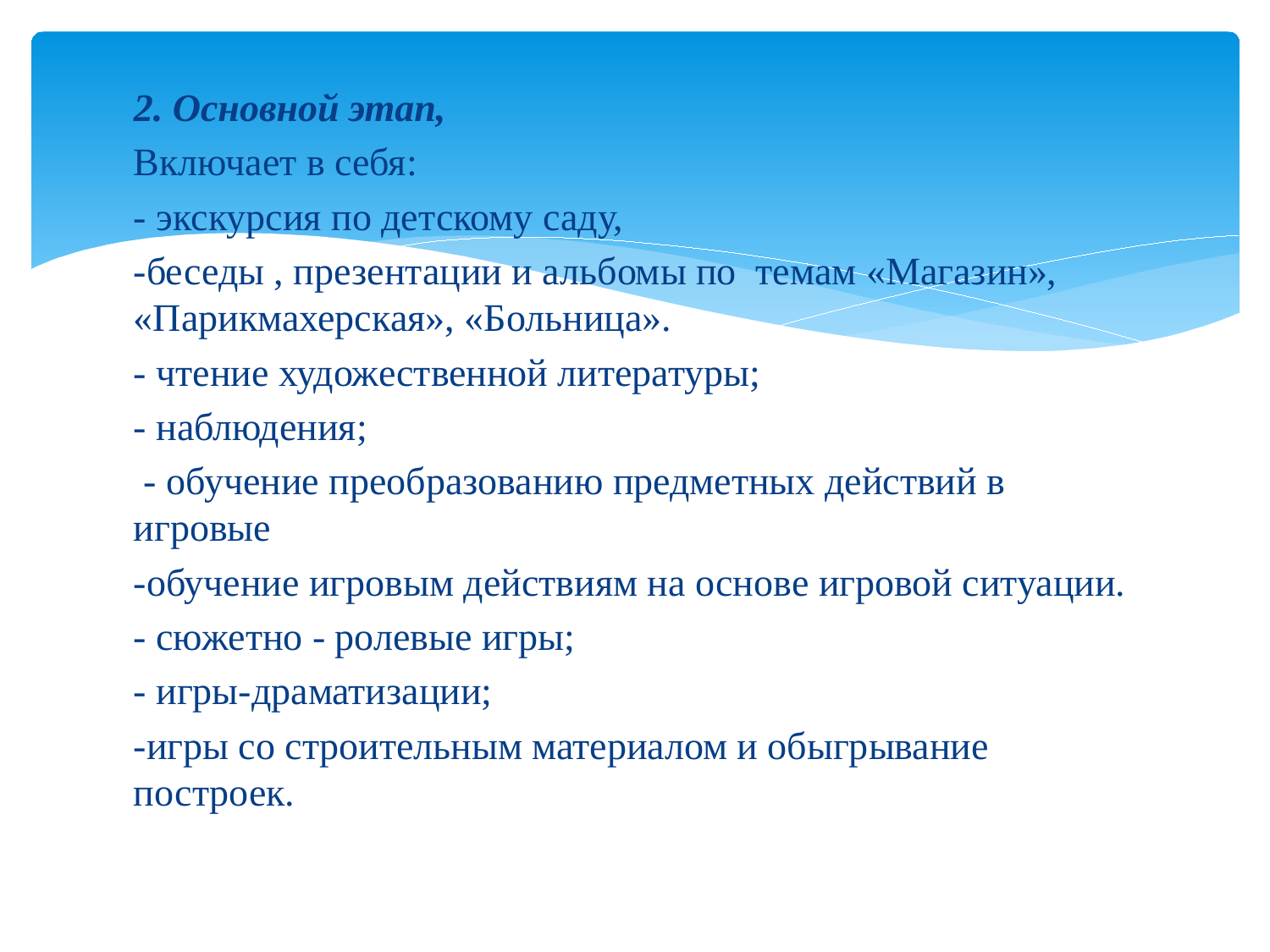

2. Основной этап,
Включает в себя:
- экскурсия по детскому саду,
-беседы , презентации и альбомы по  темам «Магазин», «Парикмахерская», «Больница».
- чтение художественной литературы;
- наблюдения;
 - обучение преобразованию предметных действий в игровые
-обучение игровым действиям на основе игровой ситуации.
- сюжетно - ролевые игры;
- игры-драматизации;
-игры со строительным материалом и обыгрывание построек.